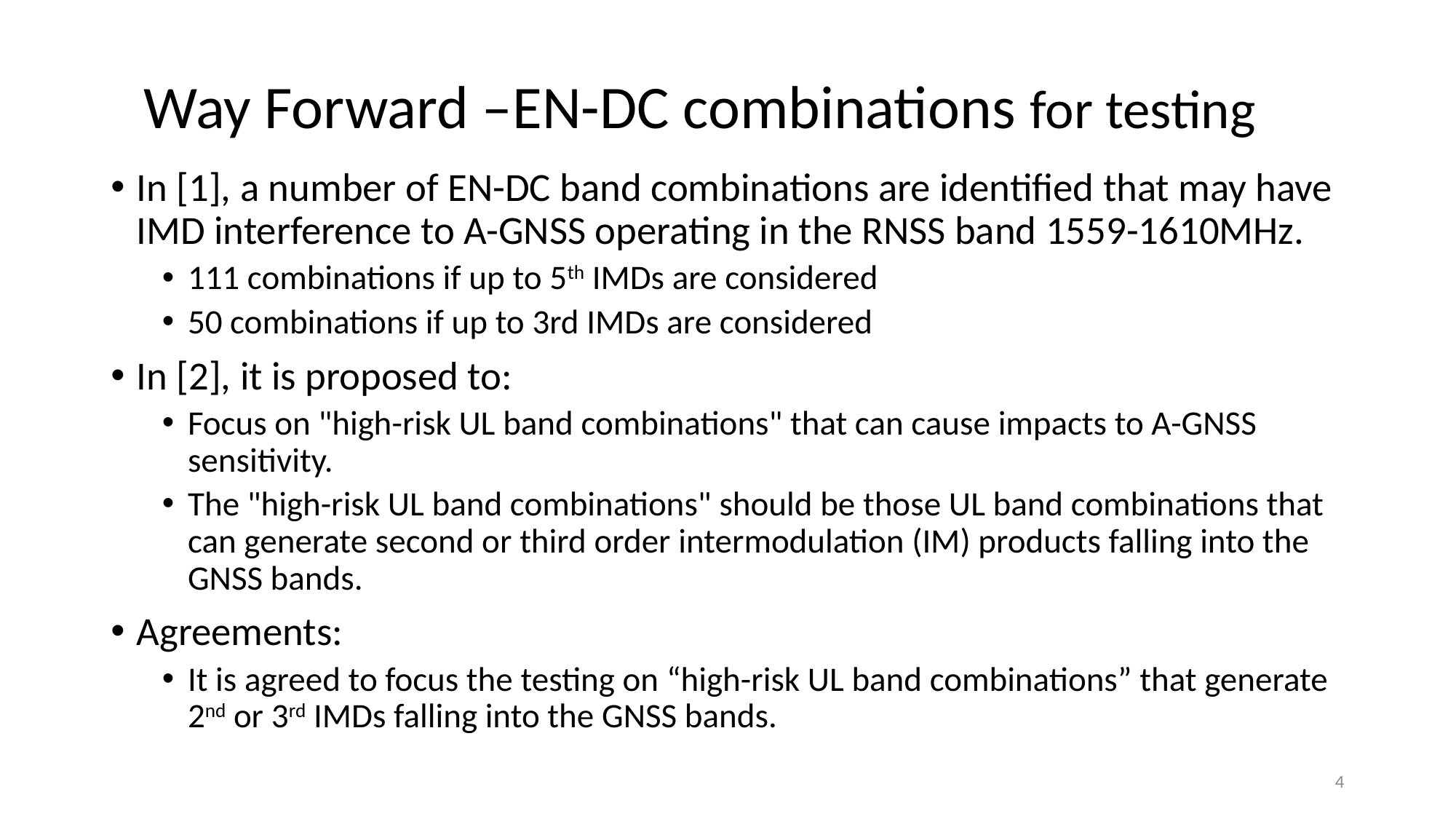

# Way Forward –EN-DC combinations for testing

In [1], a number of EN-DC band combinations are identified that may have IMD interference to A-GNSS operating in the RNSS band 1559-1610MHz.
111 combinations if up to 5th IMDs are considered
50 combinations if up to 3rd IMDs are considered
In [2], it is proposed to:
Focus on "high-risk UL band combinations" that can cause impacts to A-GNSS sensitivity.
The "high-risk UL band combinations" should be those UL band combinations that can generate second or third order intermodulation (IM) products falling into the GNSS bands.
Agreements:
It is agreed to focus the testing on “high-risk UL band combinations” that generate 2nd or 3rd IMDs falling into the GNSS bands.
4